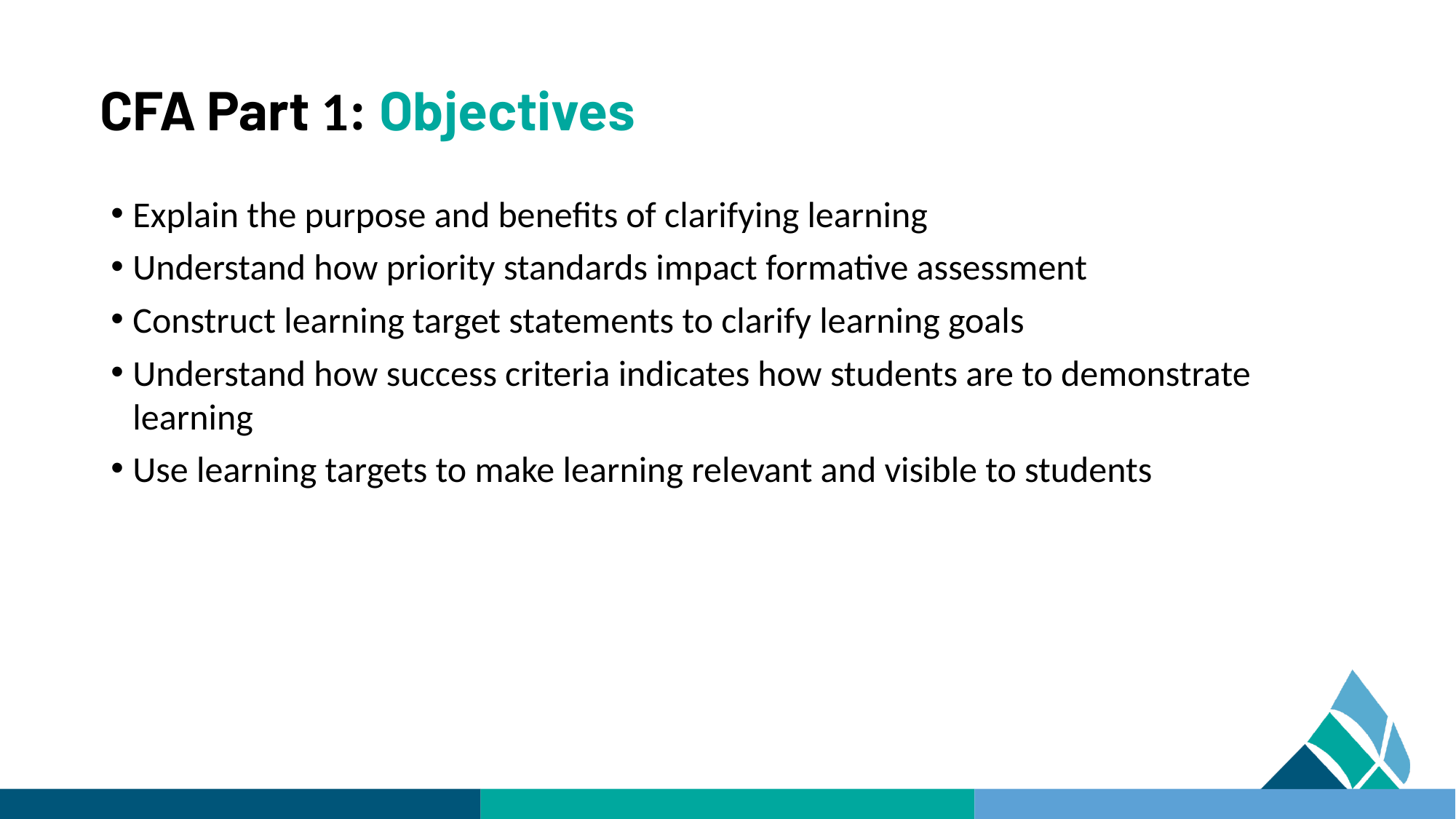

# CFA Part 1: Objectives
Explain the purpose and benefits of clarifying learning
Understand how priority standards impact formative assessment
Construct learning target statements to clarify learning goals
Understand how success criteria indicates how students are to demonstrate learning
Use learning targets to make learning relevant and visible to students